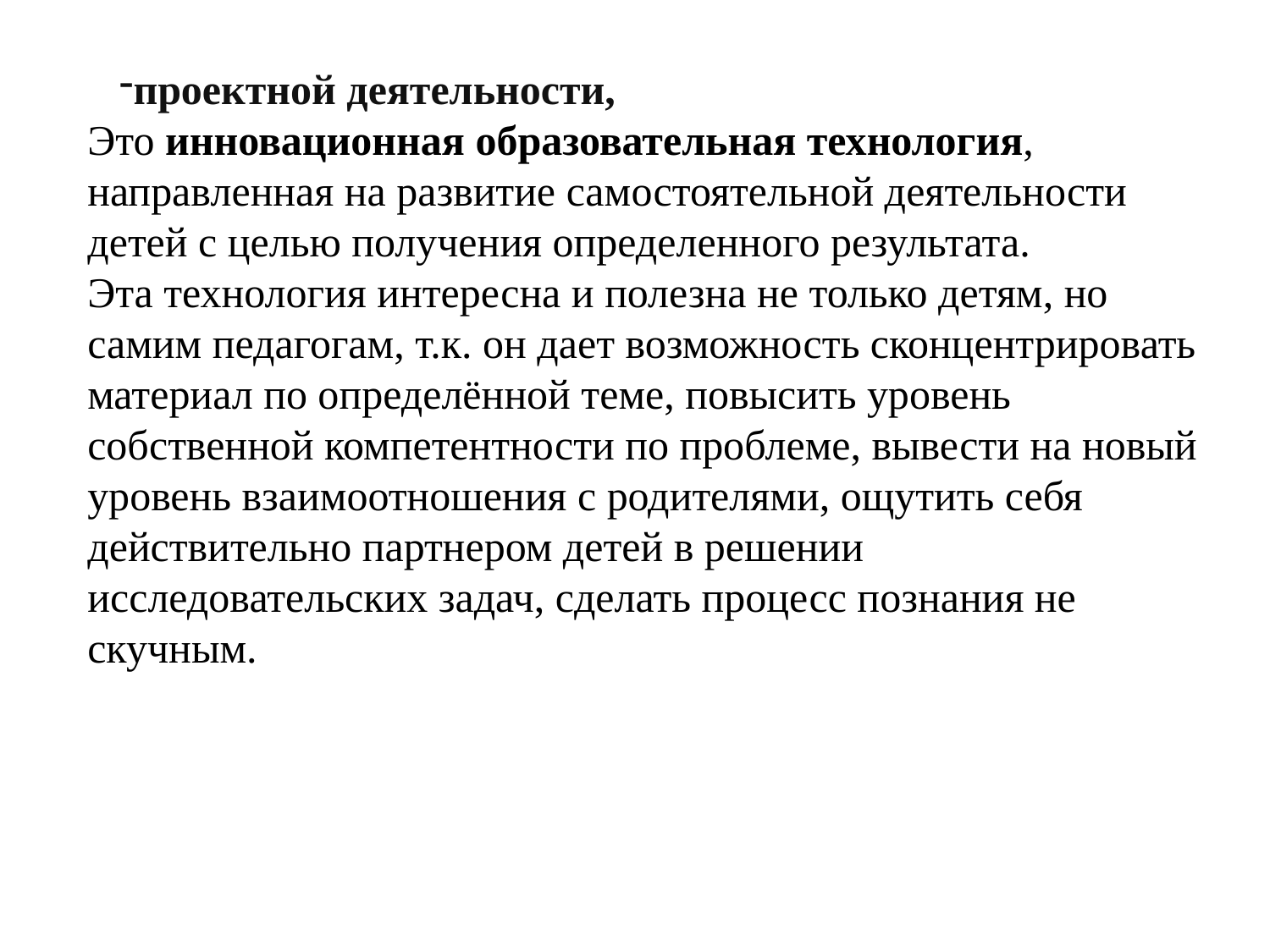

проектной деятельности,
Это инновационная образовательная технология, направленная на развитие самостоятельной деятельности детей с целью получения определенного результата.
Эта технология интересна и полезна не только детям, но самим педагогам, т.к. он дает возможность сконцентрировать материал по определённой теме, повысить уровень собственной компетентности по проблеме, вывести на новый уровень взаимоотношения с родителями, ощутить себя действительно партнером детей в решении исследовательских задач, сделать процесс познания не скучным.